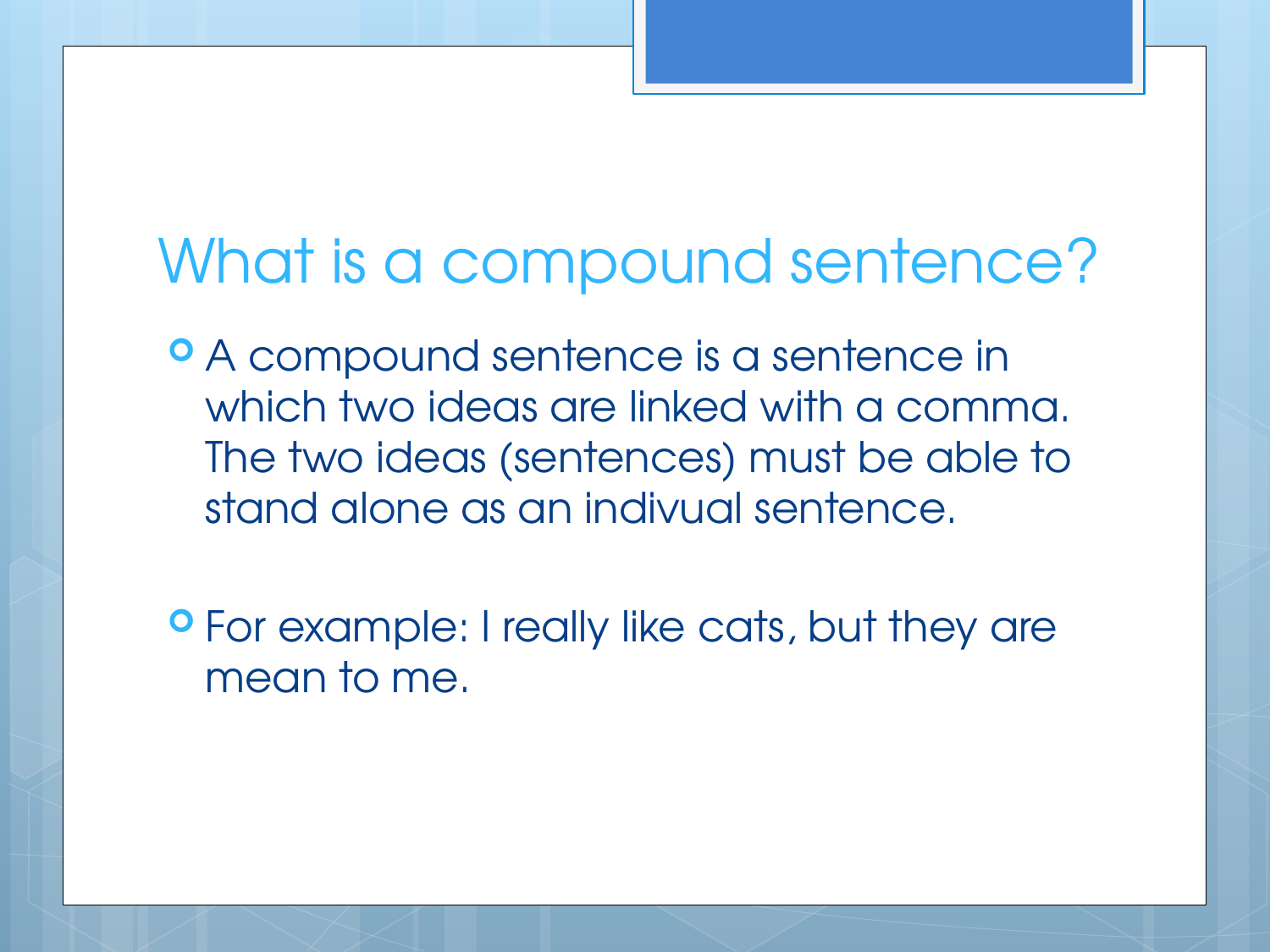

# What is a compound sentence?
A compound sentence is a sentence in which two ideas are linked with a comma. The two ideas (sentences) must be able to stand alone as an indivual sentence.

For example: I really like cats, but they are mean to me.